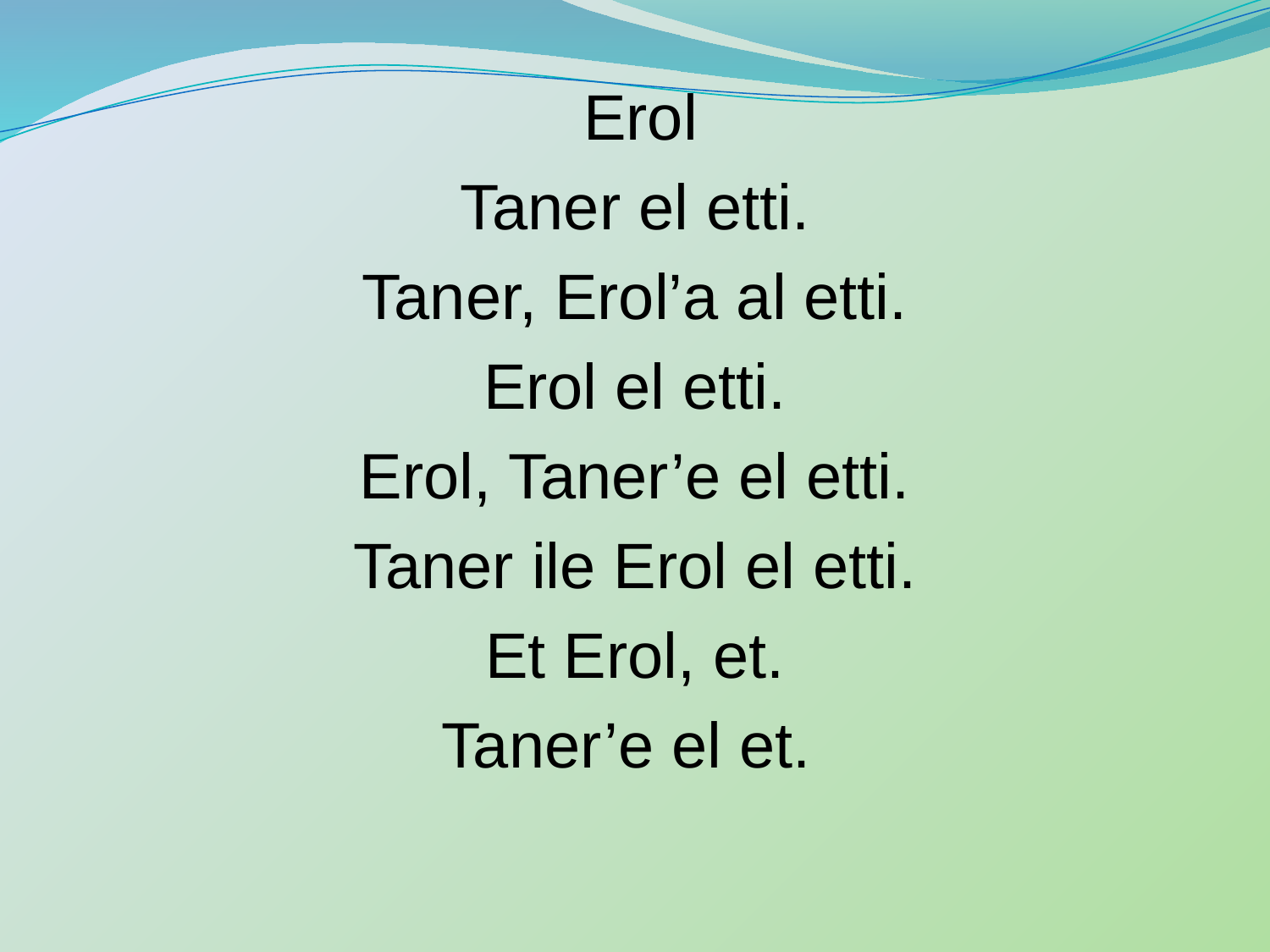

Erol
Taner el etti.
Taner, Erol’a al etti.
Erol el etti.
Erol, Taner’e el etti.
Taner ile Erol el etti.
Et Erol, et.
Taner’e el et.